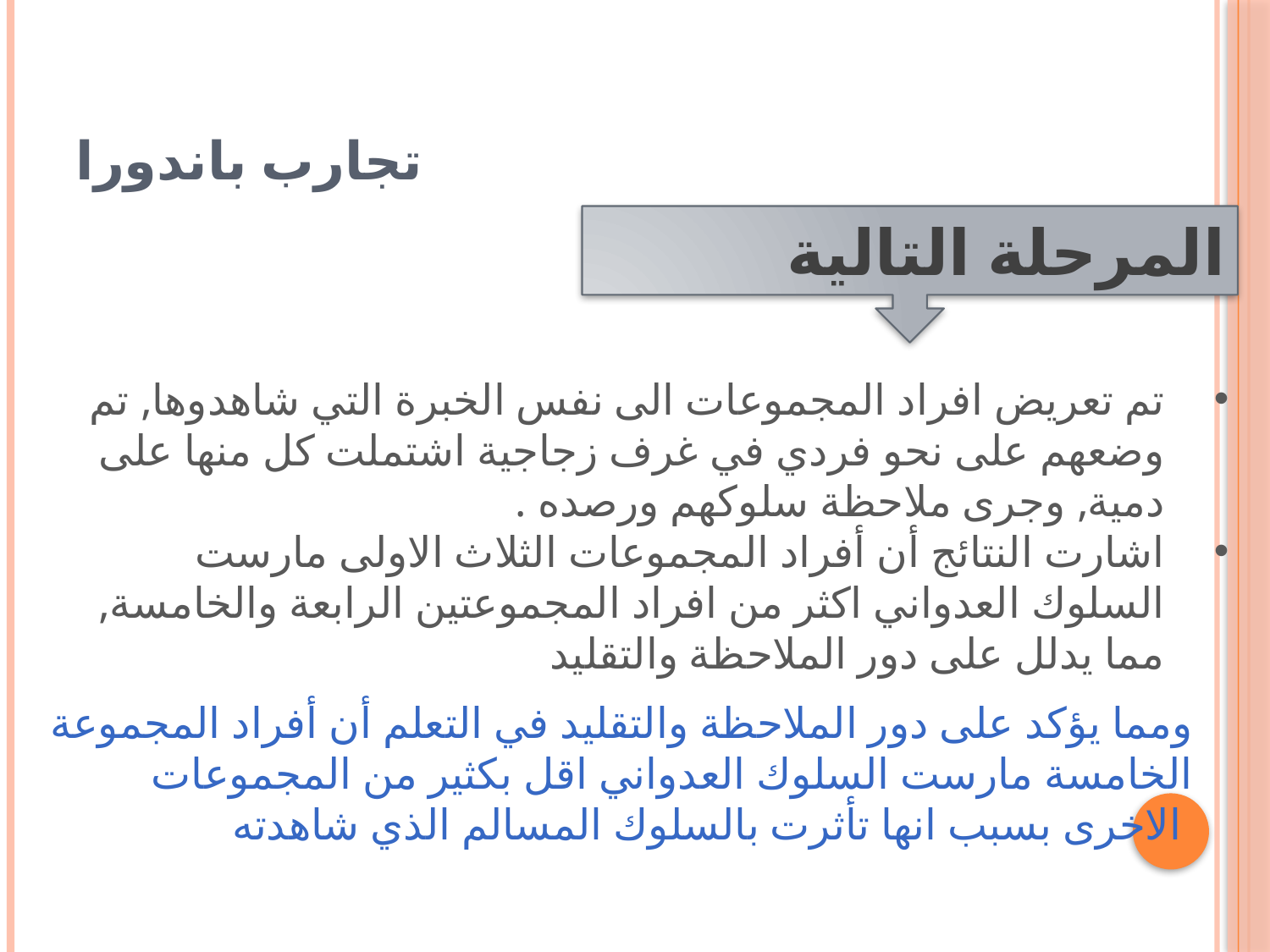

# تجارب باندورا
المرحلة التالية
تم تعريض افراد المجموعات الى نفس الخبرة التي شاهدوها, تم وضعهم على نحو فردي في غرف زجاجية اشتملت كل منها على دمية, وجرى ملاحظة سلوكهم ورصده .
اشارت النتائج أن أفراد المجموعات الثلاث الاولى مارست السلوك العدواني اكثر من افراد المجموعتين الرابعة والخامسة, مما يدلل على دور الملاحظة والتقليد
ومما يؤكد على دور الملاحظة والتقليد في التعلم أن أفراد المجموعة الخامسة مارست السلوك العدواني اقل بكثير من المجموعات الاخرى بسبب انها تأثرت بالسلوك المسالم الذي شاهدته